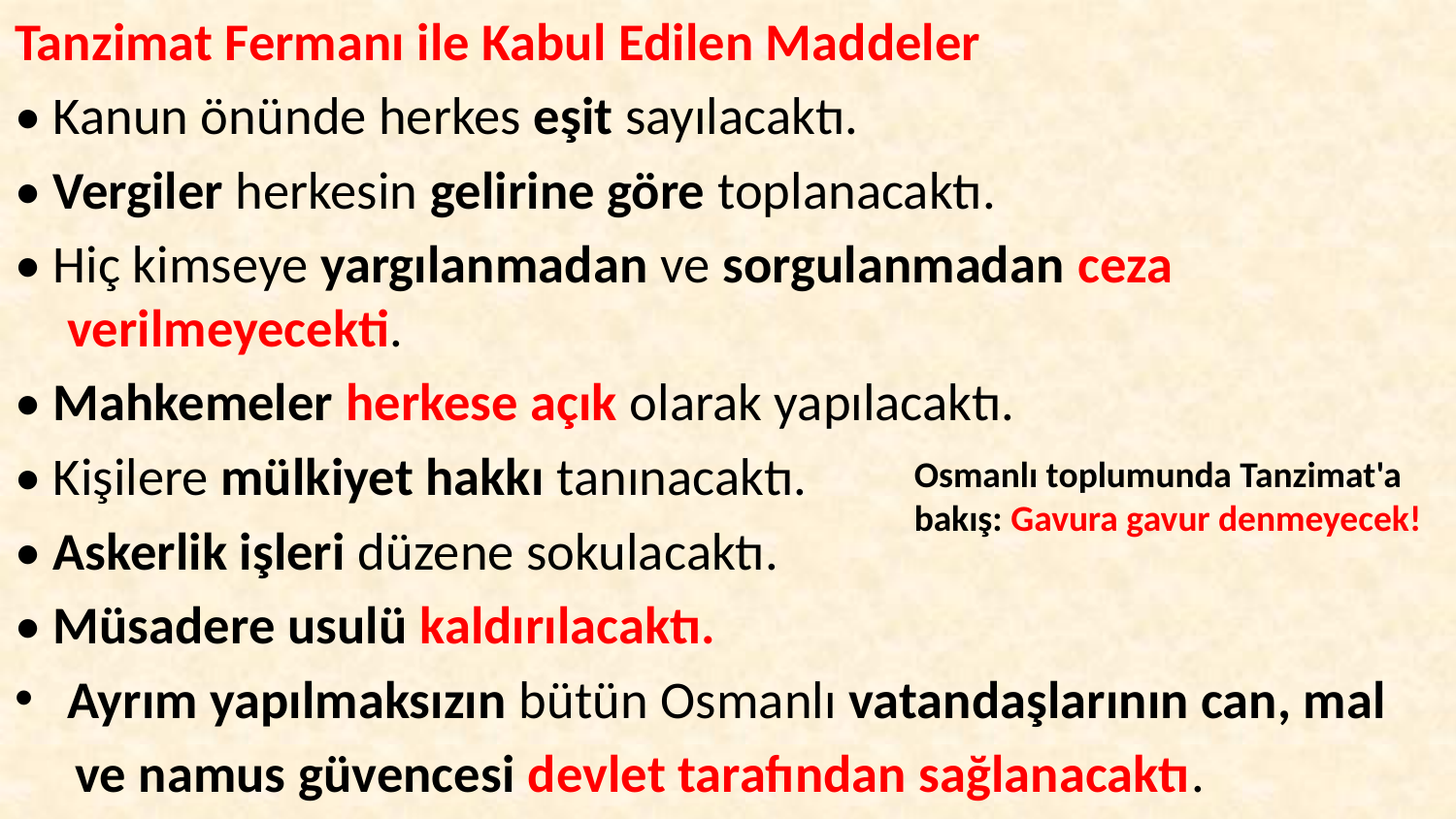

Tanzimat Fermanı ile Kabul Edilen Maddeler
• Kanun önünde herkes eşit sayılacaktı.
• Vergiler herkesin gelirine göre toplanacaktı.
• Hiç kimseye yargılanmadan ve sorgulanmadan ceza verilmeyecekti.
• Mahkemeler herkese açık olarak yapılacaktı.
• Kişilere mülkiyet hakkı tanınacaktı.
• Askerlik işleri düzene sokulacaktı.
• Müsadere usulü kaldırılacaktı.
Ayrım yapılmaksızın bütün Osmanlı vatandaşlarının can, mal
     ve namus güvencesi devlet tarafından sağlanacaktı.

Osmanlı toplumunda Tanzimat'a bakış: Gavura gavur denmeyecek!